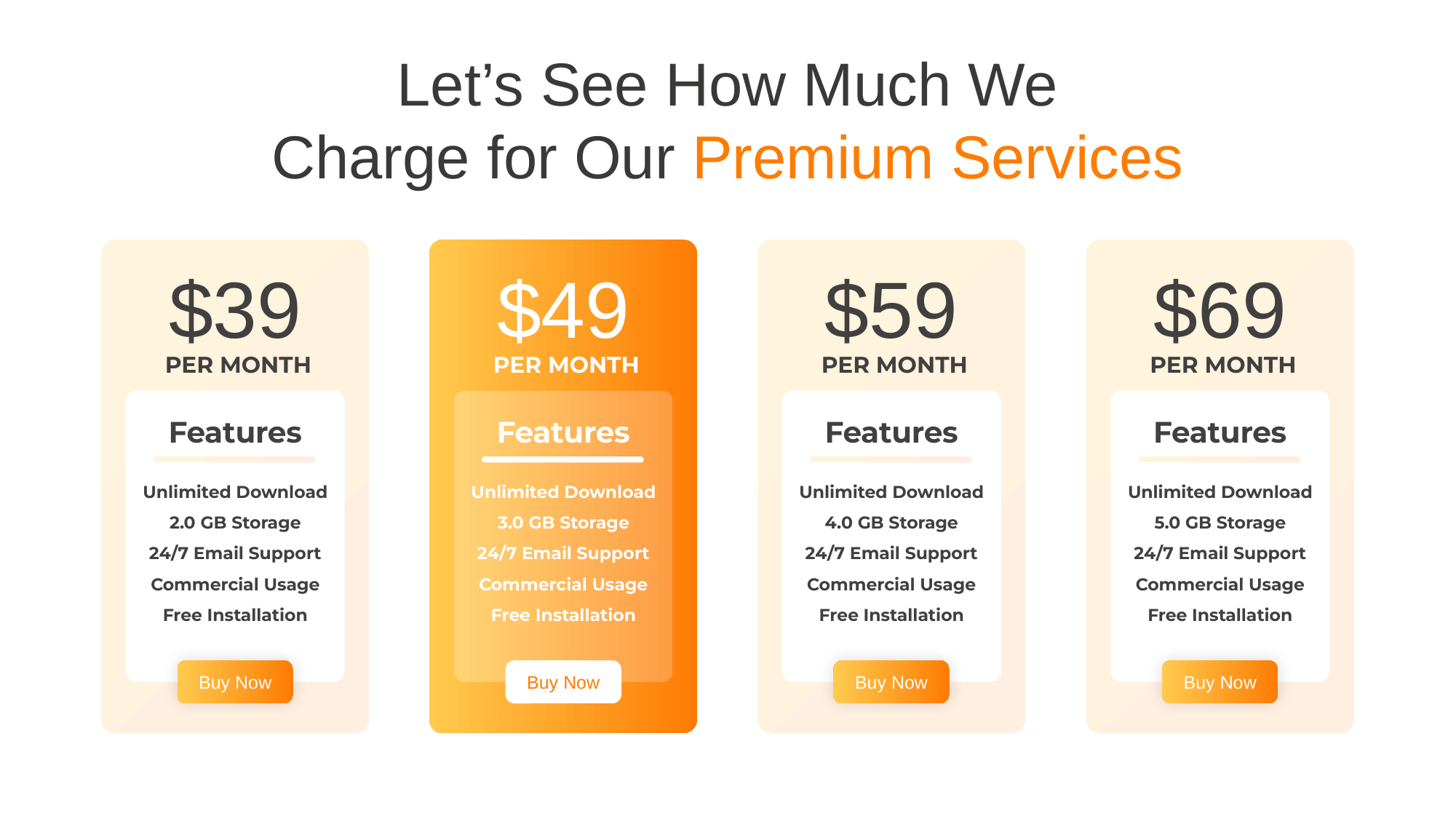

Let’s See How Much We
Charge for Our Premium Services

$39
$49
$59
$69
 PER MONTH
 PER MONTH
 PER MONTH
 PER MONTH

Features
Features
Features
Features

Unlimited Download
Unlimited Download
Unlimited Download
Unlimited Download
2.0 GB Storage
3.0 GB Storage
4.0 GB Storage
5.0 GB Storage
24/7 Email Support
24/7 Email Support
24/7 Email Support
24/7 Email Support
Commercial Usage
Commercial Usage
Commercial Usage
Commercial Usage
Free Installation
Free Installation
Free Installation
Free Installation

Buy Now

Buy Now

Buy Now

Buy Now